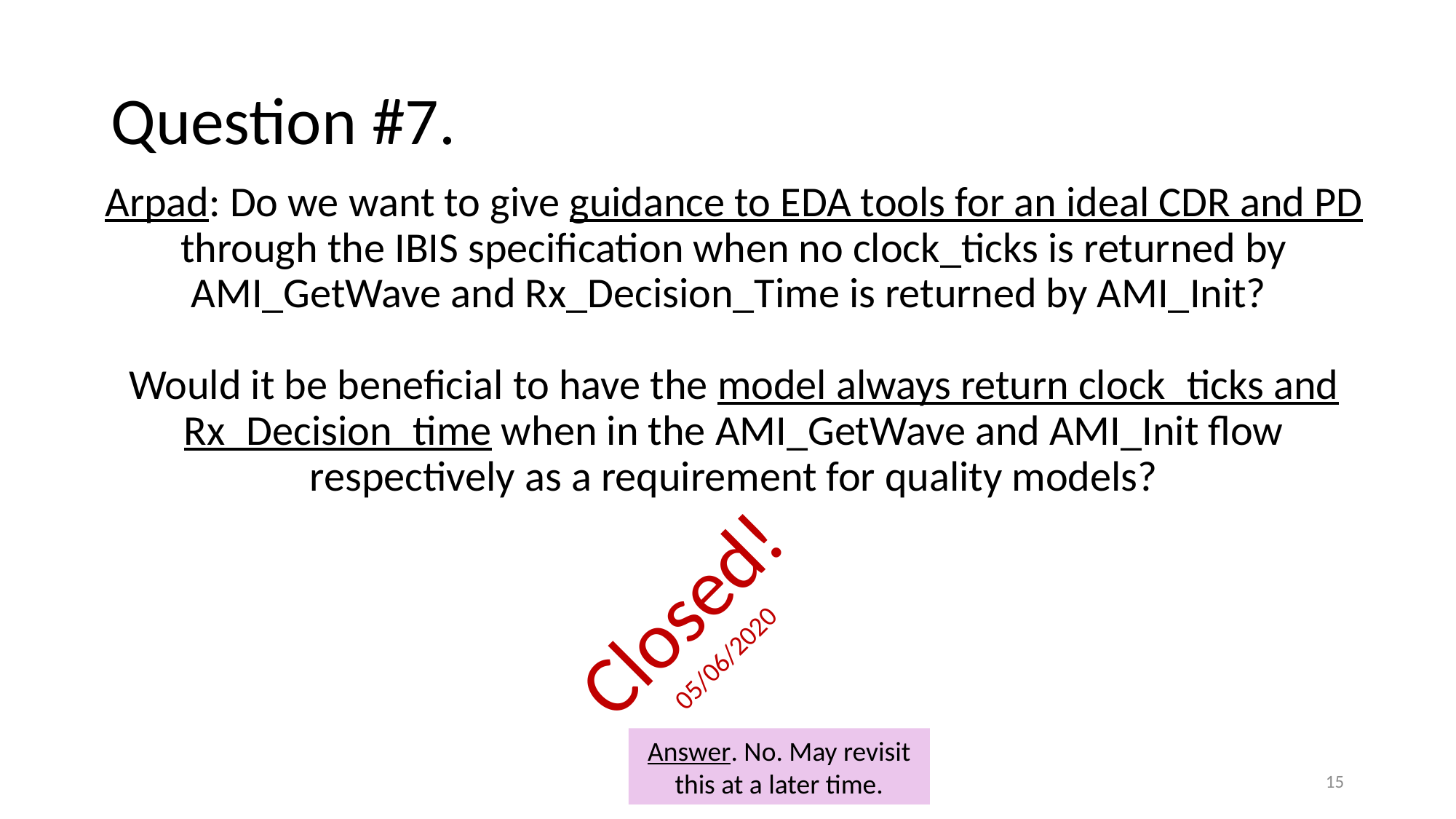

# Question #7.
Arpad: Do we want to give guidance to EDA tools for an ideal CDR and PD through the IBIS specification when no clock_ticks is returned by AMI_GetWave and Rx_Decision_Time is returned by AMI_Init?
Would it be beneficial to have the model always return clock_ticks and Rx_Decision_time when in the AMI_GetWave and AMI_Init flow respectively as a requirement for quality models?
Closed!
05/06/2020
Answer. No. May revisit this at a later time.
15